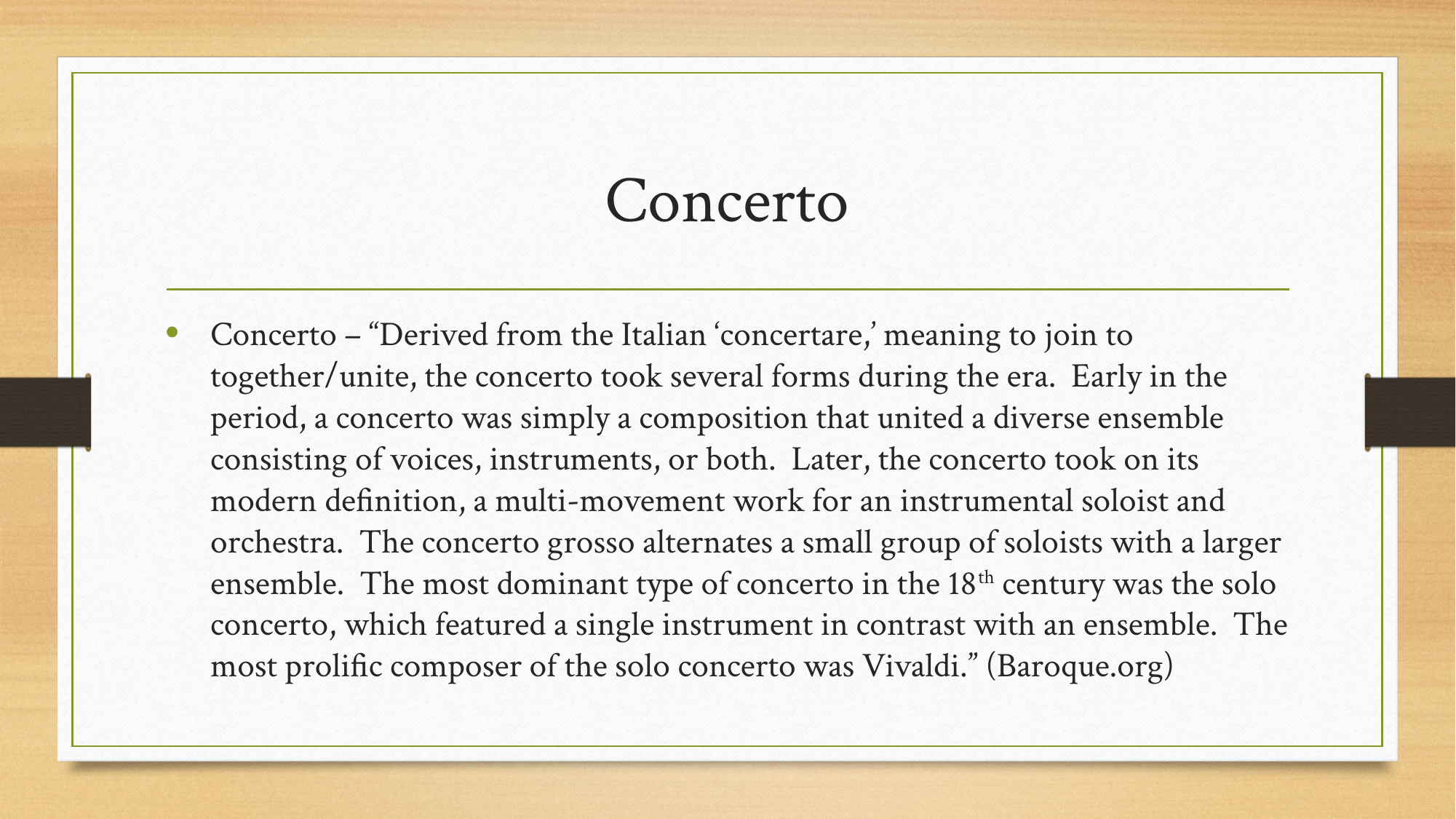

# Concerto
Concerto – “Derived from the Italian ‘concertare,’ meaning to join to together/unite, the concerto took several forms during the era.  Early in the period, a concerto was simply a composition that united a diverse ensemble consisting of voices, instruments, or both.  Later, the concerto took on its modern definition, a multi-movement work for an instrumental soloist and orchestra.  The concerto grosso alternates a small group of soloists with a larger ensemble.  The most dominant type of concerto in the 18th century was the solo concerto, which featured a single instrument in contrast with an ensemble.  The most prolific composer of the solo concerto was Vivaldi.” (Baroque.org)